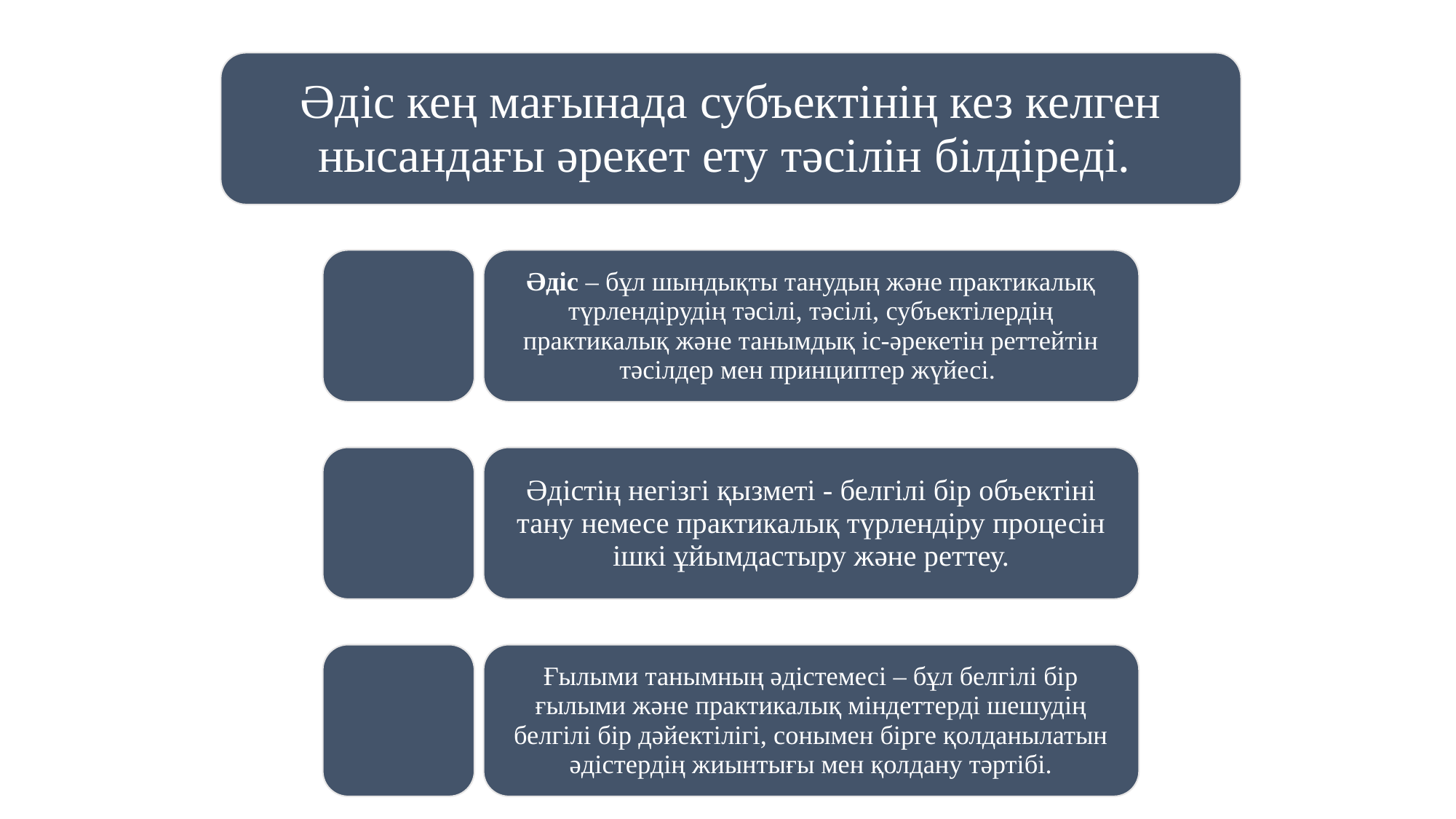

Әдіс кең мағынада субъектінің кез келген нысандағы әрекет ету тәсілін білдіреді.
Әдіс – бұл шындықты танудың және практикалық түрлендірудің тәсілі, тәсілі, субъектілердің практикалық және танымдық іс-әрекетін реттейтін тәсілдер мен принциптер жүйесі.
Әдістің негізгі қызметі - белгілі бір объектіні тану немесе практикалық түрлендіру процесін ішкі ұйымдастыру және реттеу.
Ғылыми танымның әдістемесі – бұл белгілі бір ғылыми және практикалық міндеттерді шешудің белгілі бір дәйектілігі, сонымен бірге қолданылатын әдістердің жиынтығы мен қолдану тәртібі.